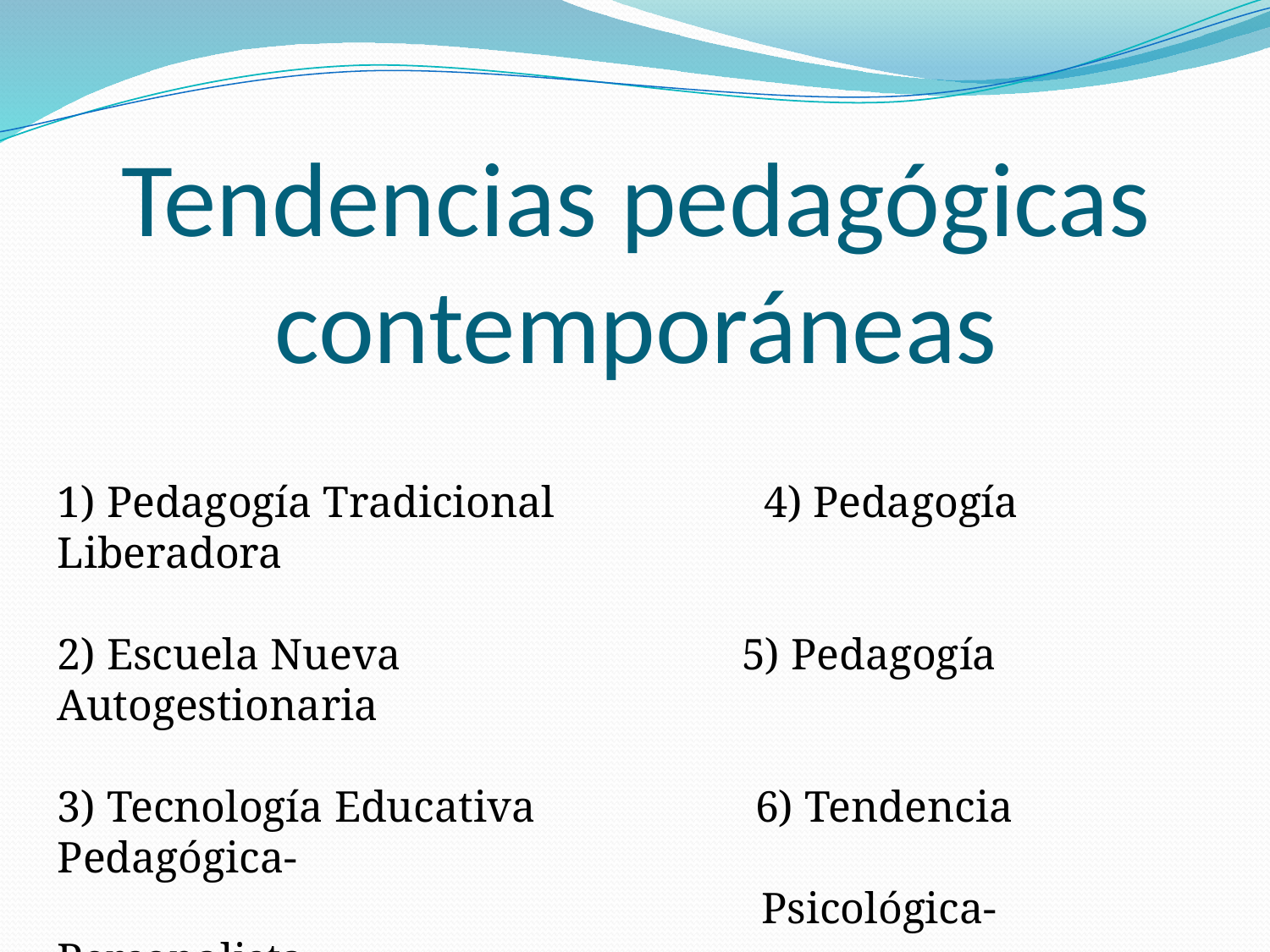

# Tendencias pedagógicas contemporáneas
1) Pedagogía Tradicional                   4) Pedagogía Liberadora

2) Escuela Nueva                               5) Pedagogía Autogestionaria

3) Tecnología Educativa                    6) Tendencia Pedagógica-
                                                                Psicológica-Personalista